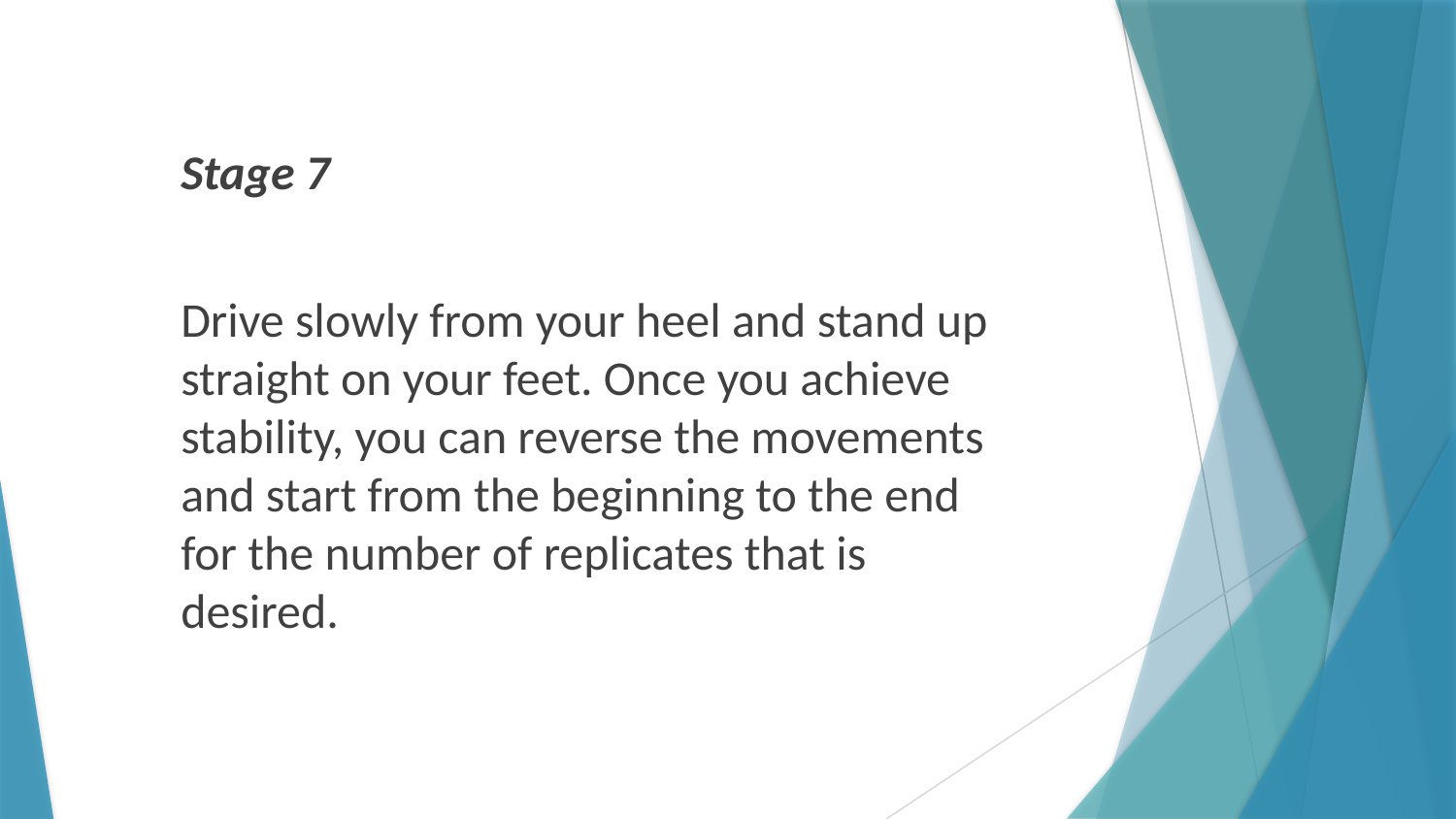

Stage 7

Drive slowly from your heel and stand up straight on your feet. Once you achieve stability, you can reverse the movements and start from the beginning to the end for the number of replicates that is desired.